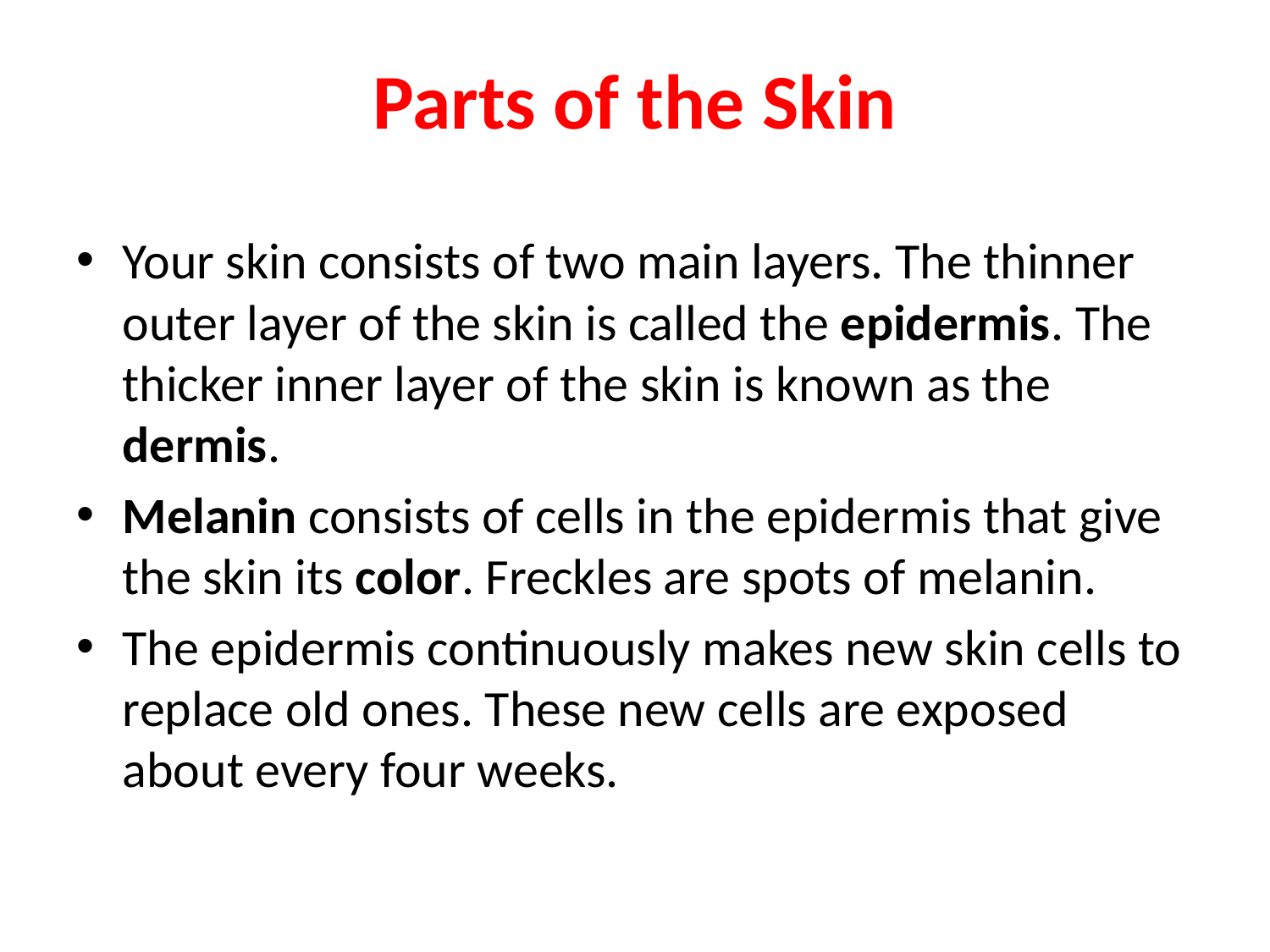

# Parts of the Skin
Your skin consists of two main layers. The thinner outer layer of the skin is called the epidermis. The thicker inner layer of the skin is known as the dermis.
Melanin consists of cells in the epidermis that give the skin its color. Freckles are spots of melanin.
The epidermis continuously makes new skin cells to replace old ones. These new cells are exposed about every four weeks.